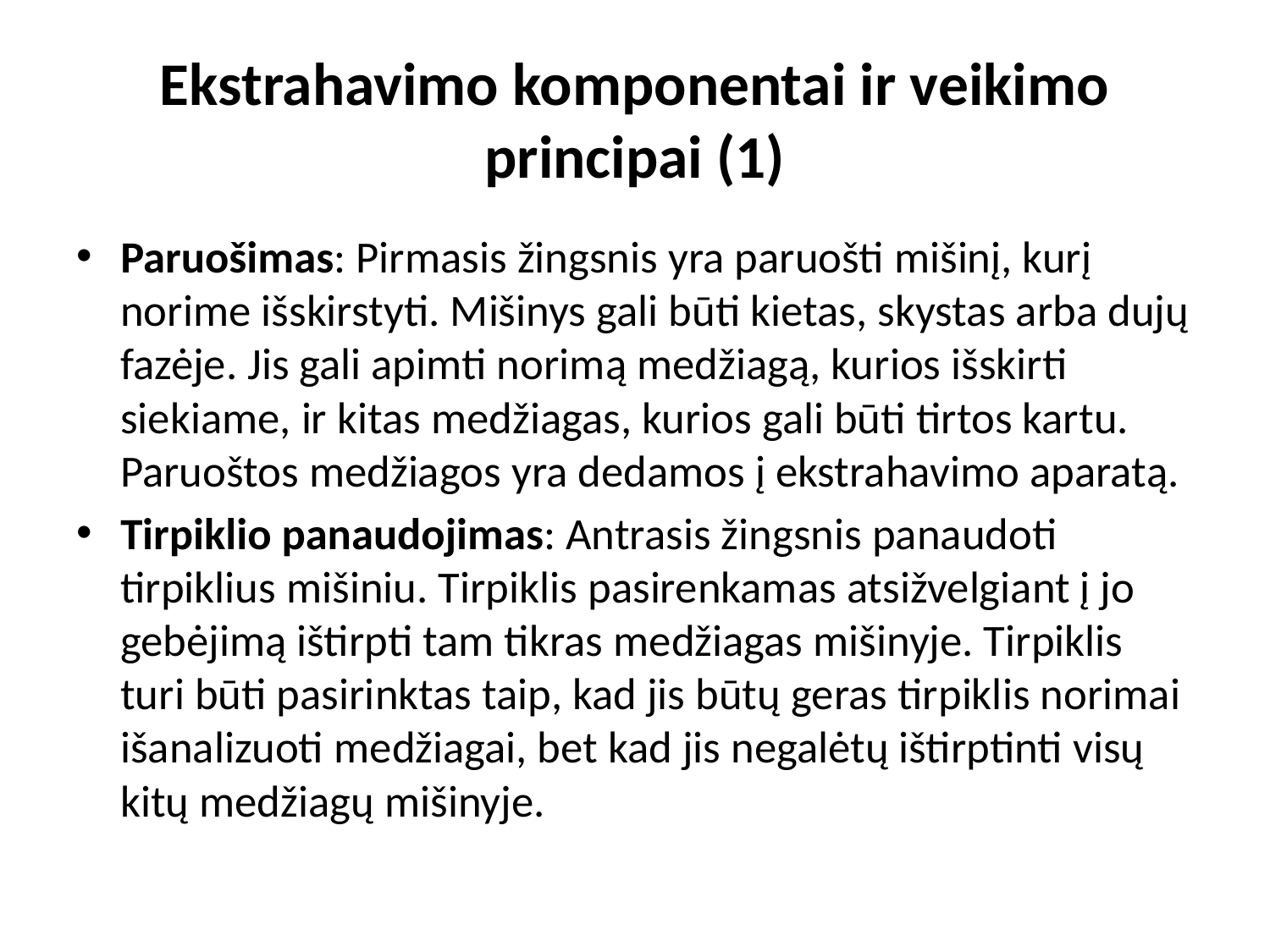

# Ekstrahavimo komponentai ir veikimo principai (1)
Paruošimas: Pirmasis žingsnis yra paruošti mišinį, kurį norime išskirstyti. Mišinys gali būti kietas, skystas arba dujų fazėje. Jis gali apimti norimą medžiagą, kurios išskirti siekiame, ir kitas medžiagas, kurios gali būti tirtos kartu. Paruoštos medžiagos yra dedamos į ekstrahavimo aparatą.
Tirpiklio panaudojimas: Antrasis žingsnis panaudoti tirpiklius mišiniu. Tirpiklis pasirenkamas atsižvelgiant į jo gebėjimą ištirpti tam tikras medžiagas mišinyje. Tirpiklis turi būti pasirinktas taip, kad jis būtų geras tirpiklis norimai išanalizuoti medžiagai, bet kad jis negalėtų ištirptinti visų kitų medžiagų mišinyje.